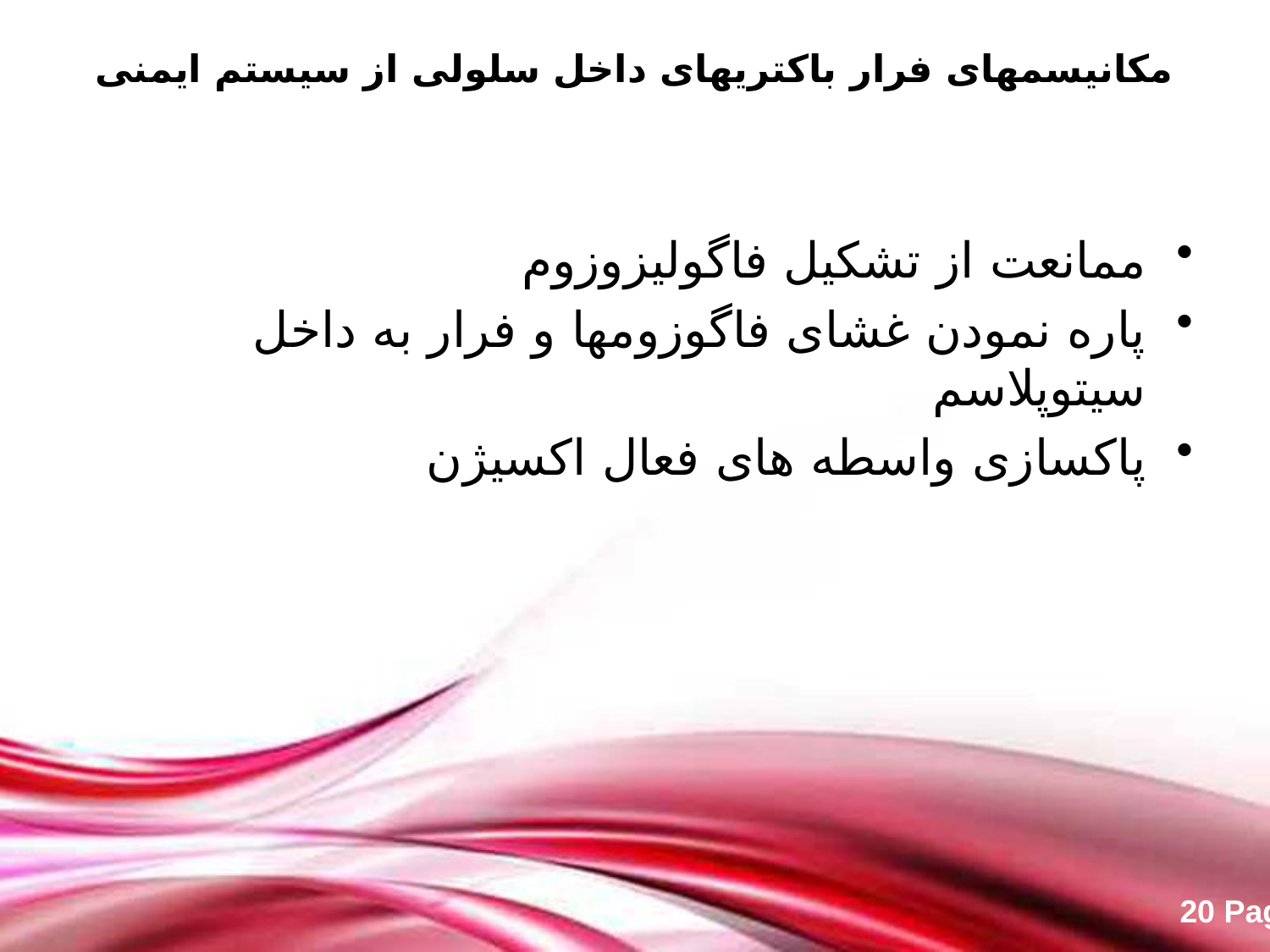

# مکانیسمهای فرار باکتریهای داخل سلولی از سیستم ایمنی
ممانعت از تشکیل فاگولیزوزوم
پاره نمودن غشای فاگوزومها و فرار به داخل سیتوپلاسم
پاکسازی واسطه های فعال اکسیژن